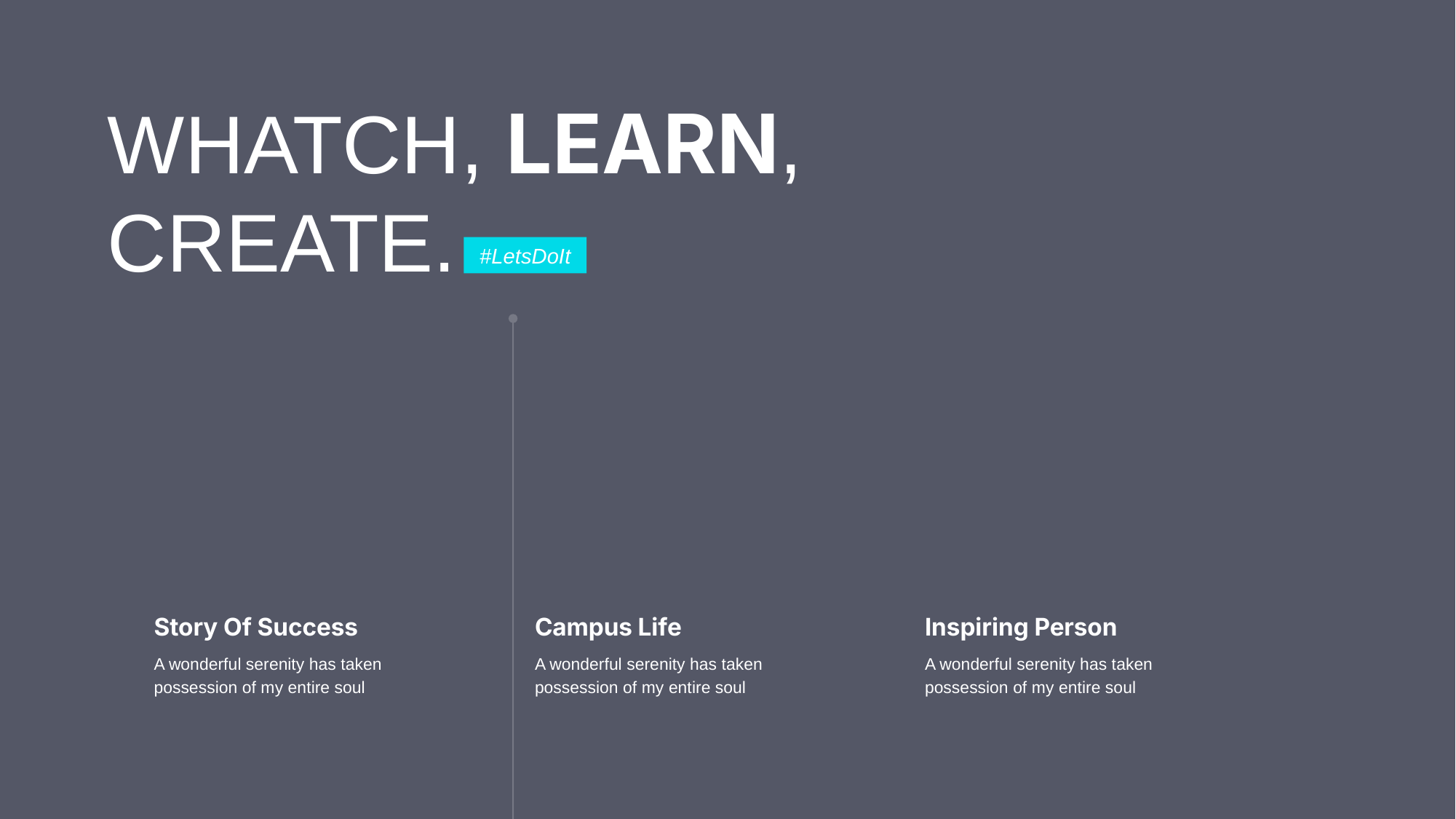

WHATCH, LEARN, CREATE.
#LetsDoIt

Story Of Success
A wonderful serenity has taken possession of my entire soul
Campus Life
A wonderful serenity has taken possession of my entire soul
Inspiring Person
A wonderful serenity has taken possession of my entire soul